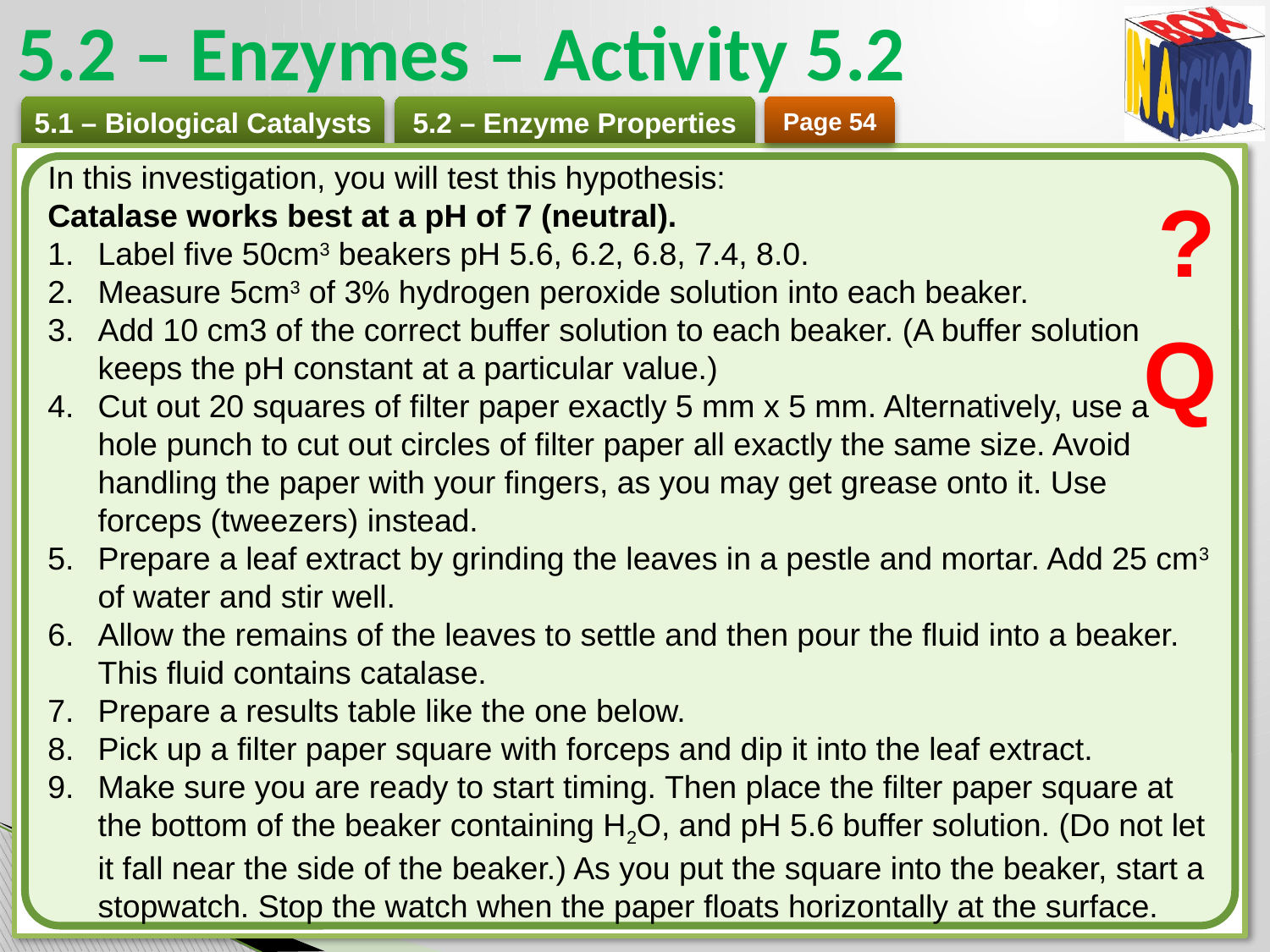

# 5.2 – Enzymes – Activity 5.2
Page 54
In this investigation, you will test this hypothesis:
Catalase works best at a pH of 7 (neutral).
Label five 50cm3 beakers pH 5.6, 6.2, 6.8, 7.4, 8.0.
Measure 5cm3 of 3% hydrogen peroxide solution into each beaker.
Add 10 cm3 of the correct buffer solution to each beaker. (A buffer solution keeps the pH constant at a particular value.)
Cut out 20 squares of filter paper exactly 5 mm x 5 mm. Alternatively, use a hole punch to cut out circles of filter paper all exactly the same size. Avoid handling the paper with your fingers, as you may get grease onto it. Use forceps (tweezers) instead.
Prepare a leaf extract by grinding the leaves in a pestle and mortar. Add 25 cm3 of water and stir well.
Allow the remains of the leaves to settle and then pour the fluid into a beaker. This fluid contains catalase.
Prepare a results table like the one below.
Pick up a filter paper square with forceps and dip it into the leaf extract.
Make sure you are ready to start timing. Then place the filter paper square at the bottom of the beaker containing H2O, and pH 5.6 buffer solution. (Do not let it fall near the side of the beaker.) As you put the square into the beaker, start a stopwatch. Stop the watch when the paper floats horizontally at the surface.
?
Q